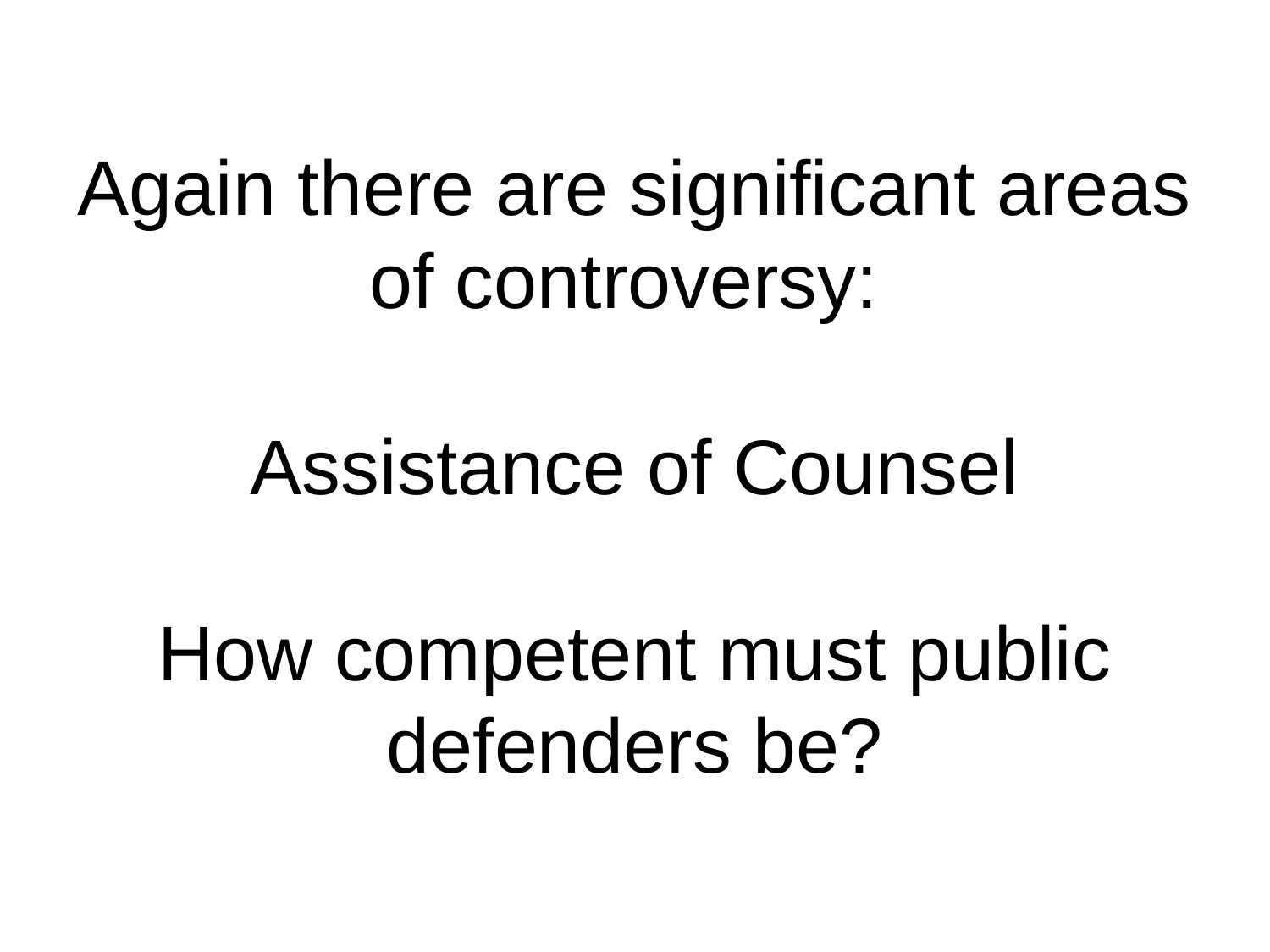

# Again there are significant areas of controversy: Assistance of Counsel How competent must public defenders be?